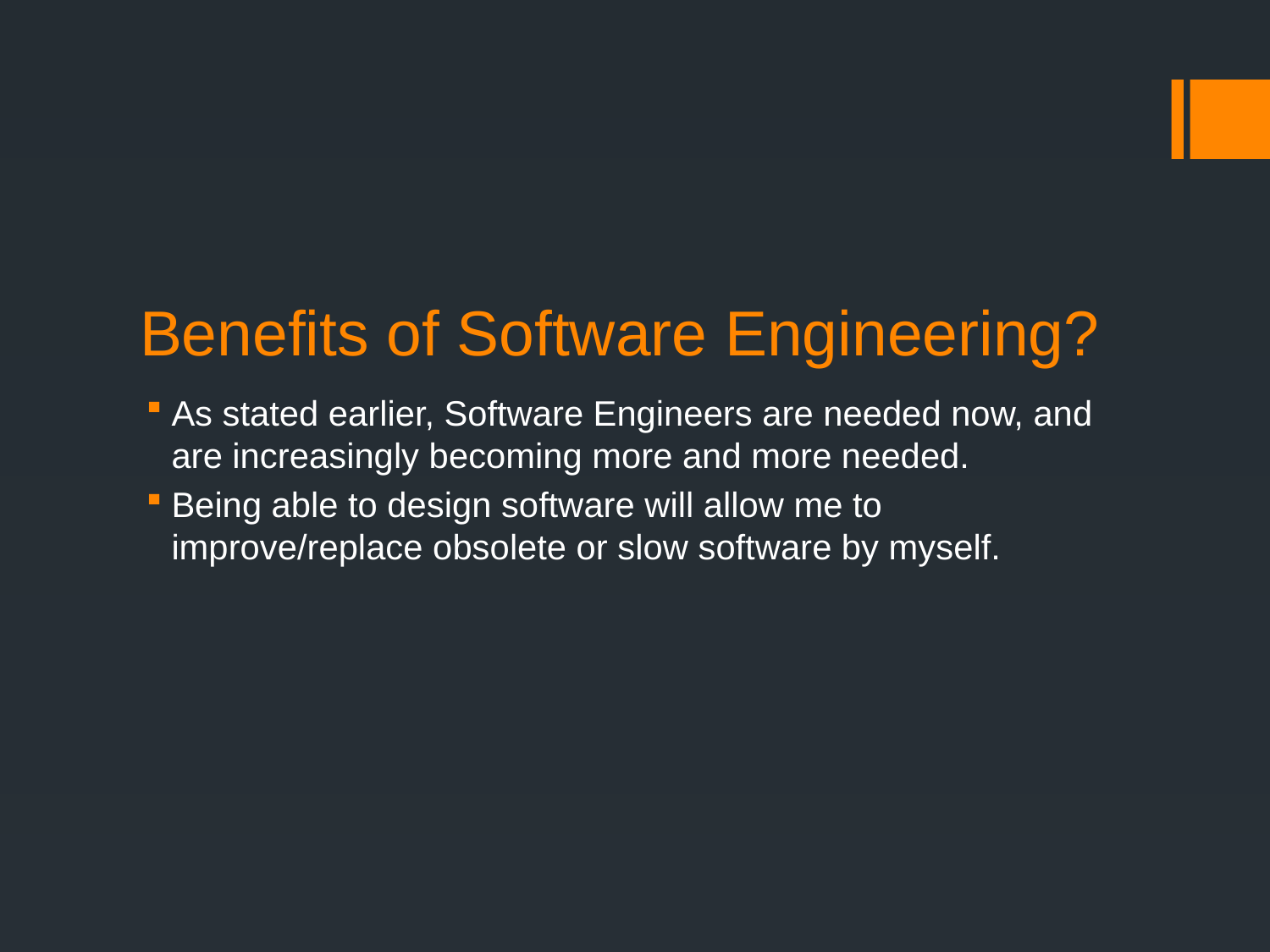

# Benefits of Software Engineering?
As stated earlier, Software Engineers are needed now, and are increasingly becoming more and more needed.
Being able to design software will allow me to improve/replace obsolete or slow software by myself.